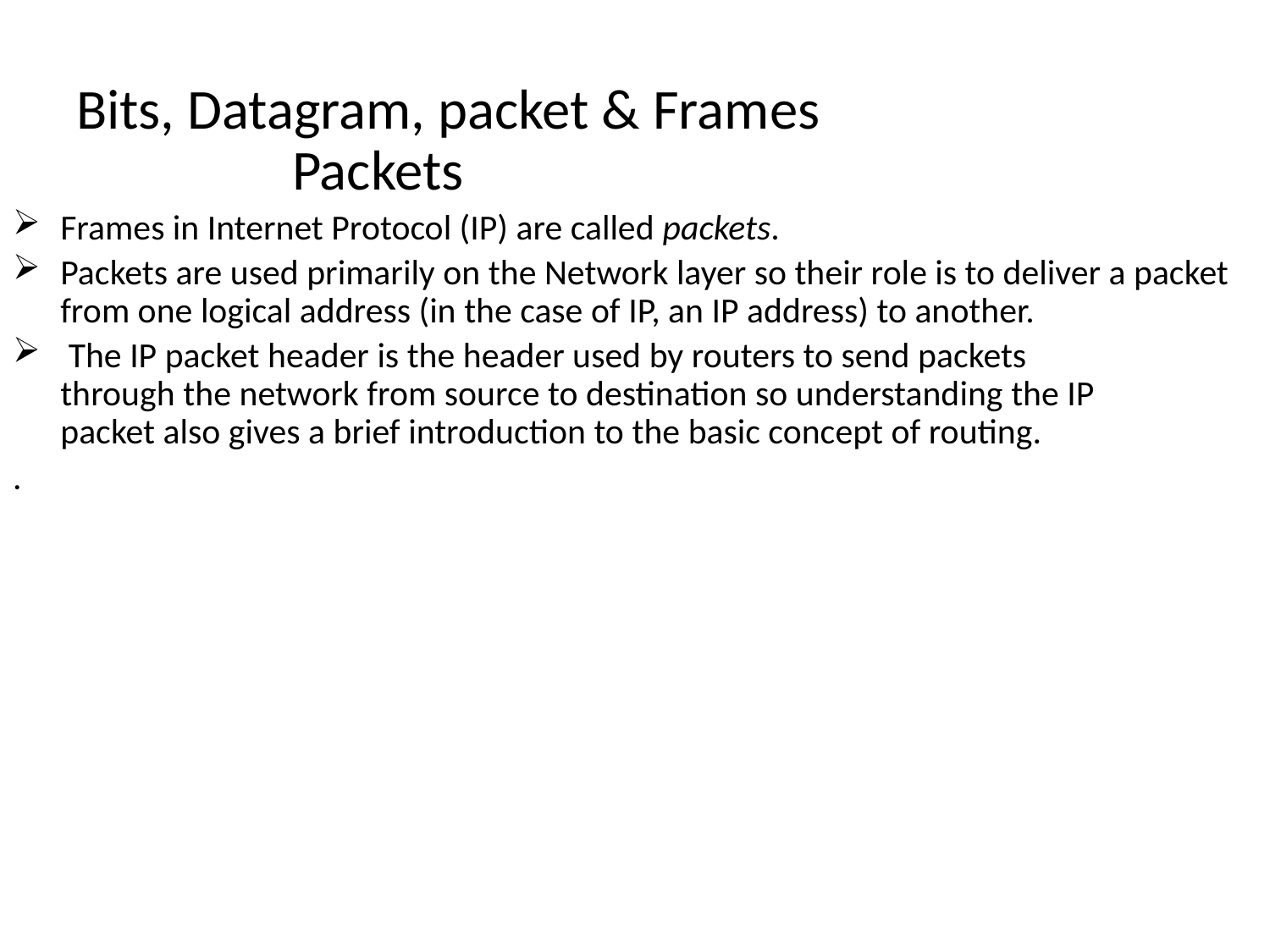

#
     Bits, Datagram, packet & Frames
                      Packets
Frames in Internet Protocol (IP) are called packets.
Packets are used primarily on the Network layer so their role is to deliver a packet from one logical address (in the case of IP, an IP address) to another.
 The IP packet header is the header used by routers to send packets
through the network from source to destination so understanding the IP
packet also gives a brief introduction to the basic concept of routing.
.